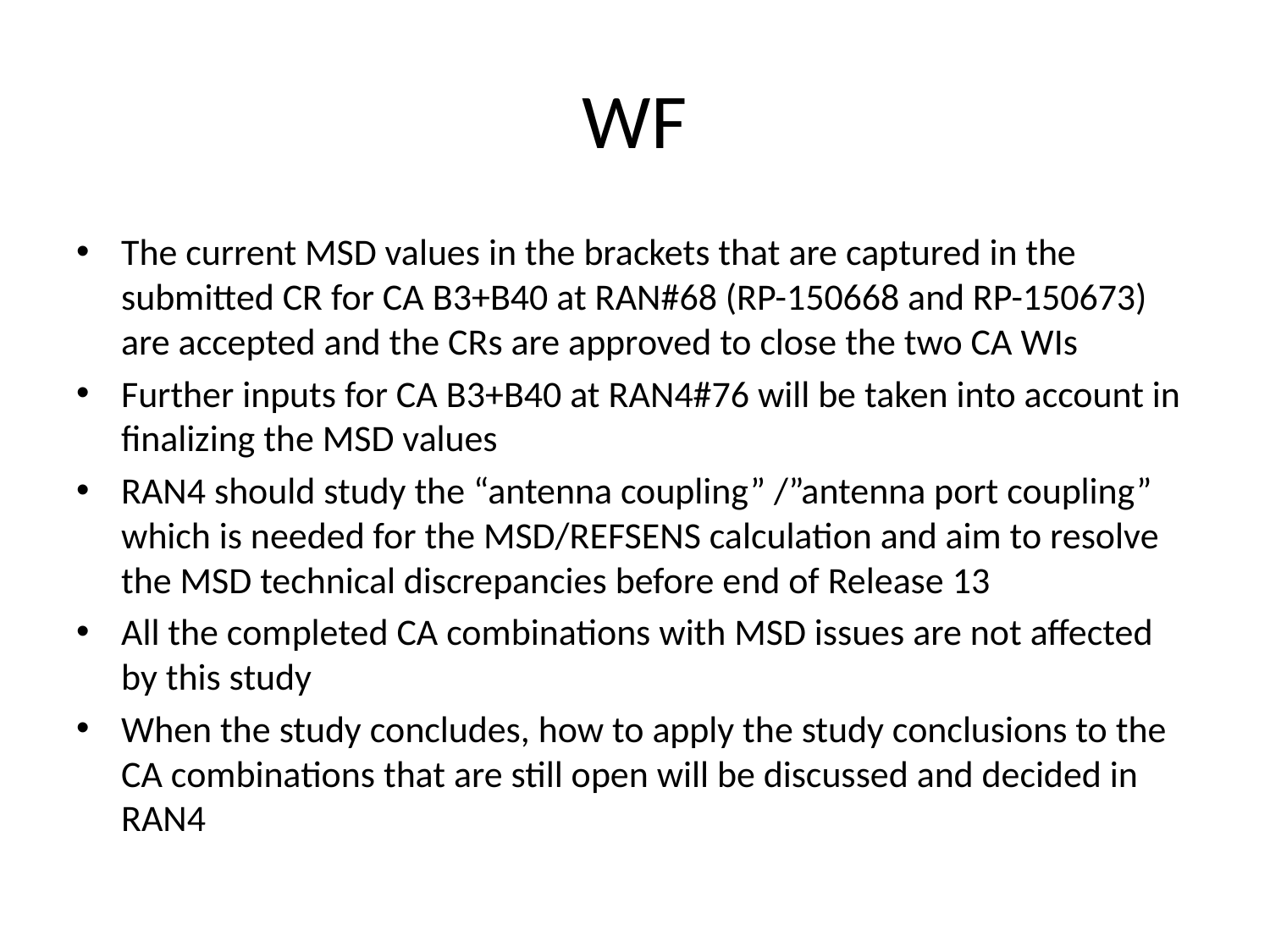

# WF
The current MSD values in the brackets that are captured in the submitted CR for CA B3+B40 at RAN#68 (RP-150668 and RP-150673) are accepted and the CRs are approved to close the two CA WIs
Further inputs for CA B3+B40 at RAN4#76 will be taken into account in finalizing the MSD values
RAN4 should study the “antenna coupling” /”antenna port coupling” which is needed for the MSD/REFSENS calculation and aim to resolve the MSD technical discrepancies before end of Release 13
All the completed CA combinations with MSD issues are not affected by this study
When the study concludes, how to apply the study conclusions to the CA combinations that are still open will be discussed and decided in RAN4